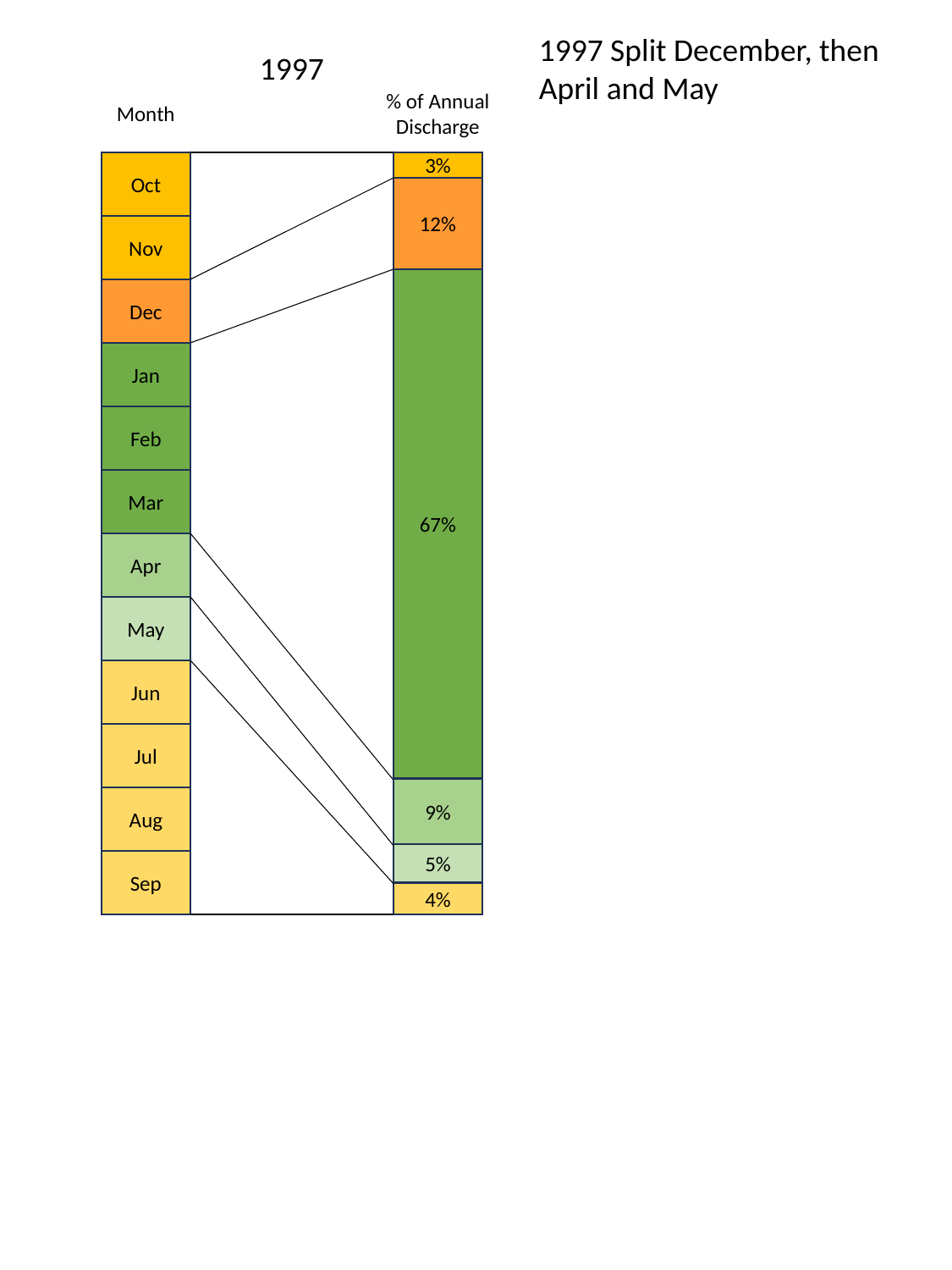

1997 Split December, then April and May
1997
% of Annual Discharge
Month
Oct
3%
12%
Nov
67%
Dec
Jan
Feb
Mar
Apr
May
Jun
Jul
9%
Aug
5%
Sep
4%